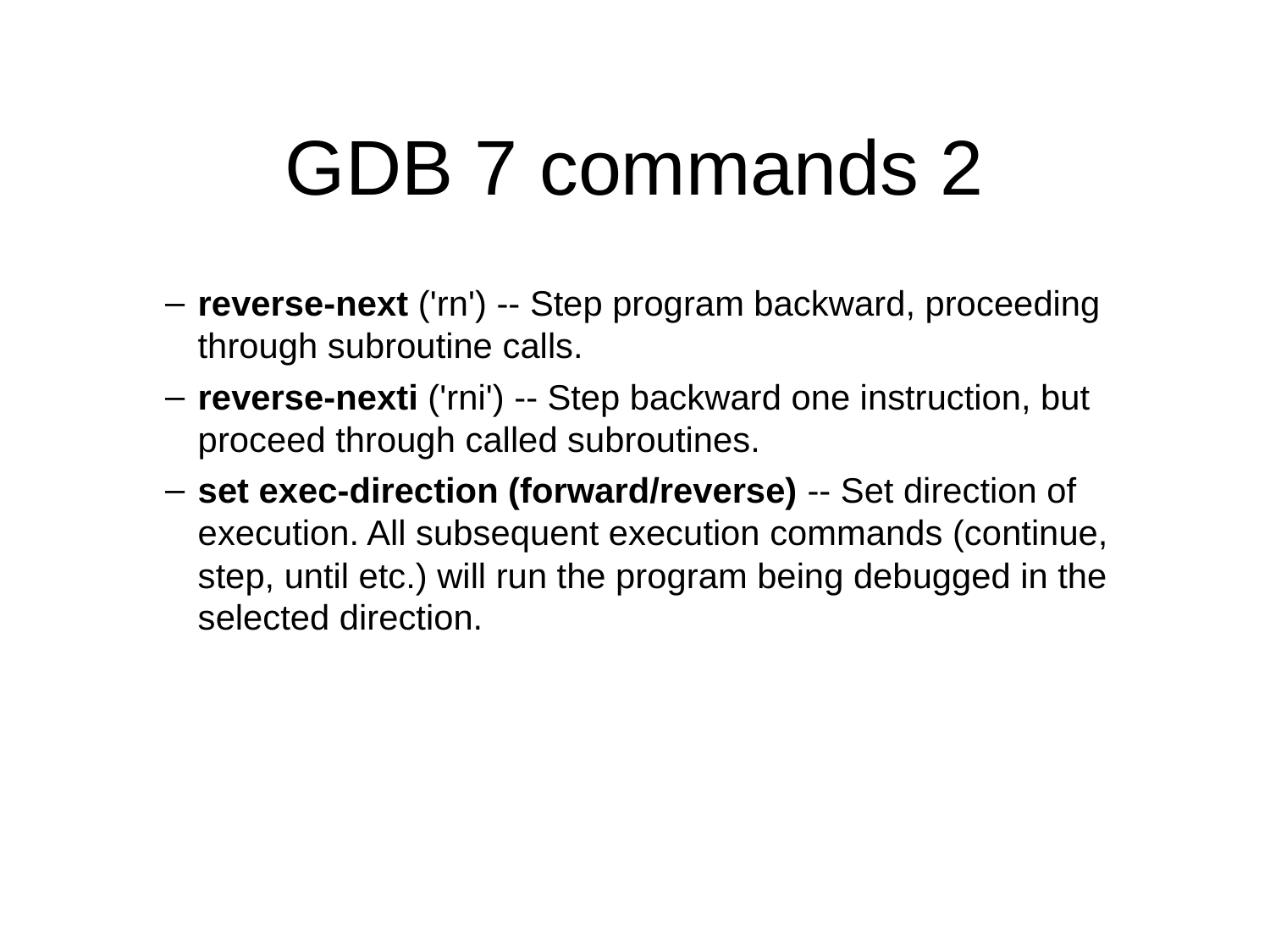

GDB 7 commands 2
reverse-next ('rn') -- Step program backward, proceeding through subroutine calls.
reverse-nexti ('rni') -- Step backward one instruction, but proceed through called subroutines.
set exec-direction (forward/reverse) -- Set direction of execution. All subsequent execution commands (continue, step, until etc.) will run the program being debugged in the selected direction.